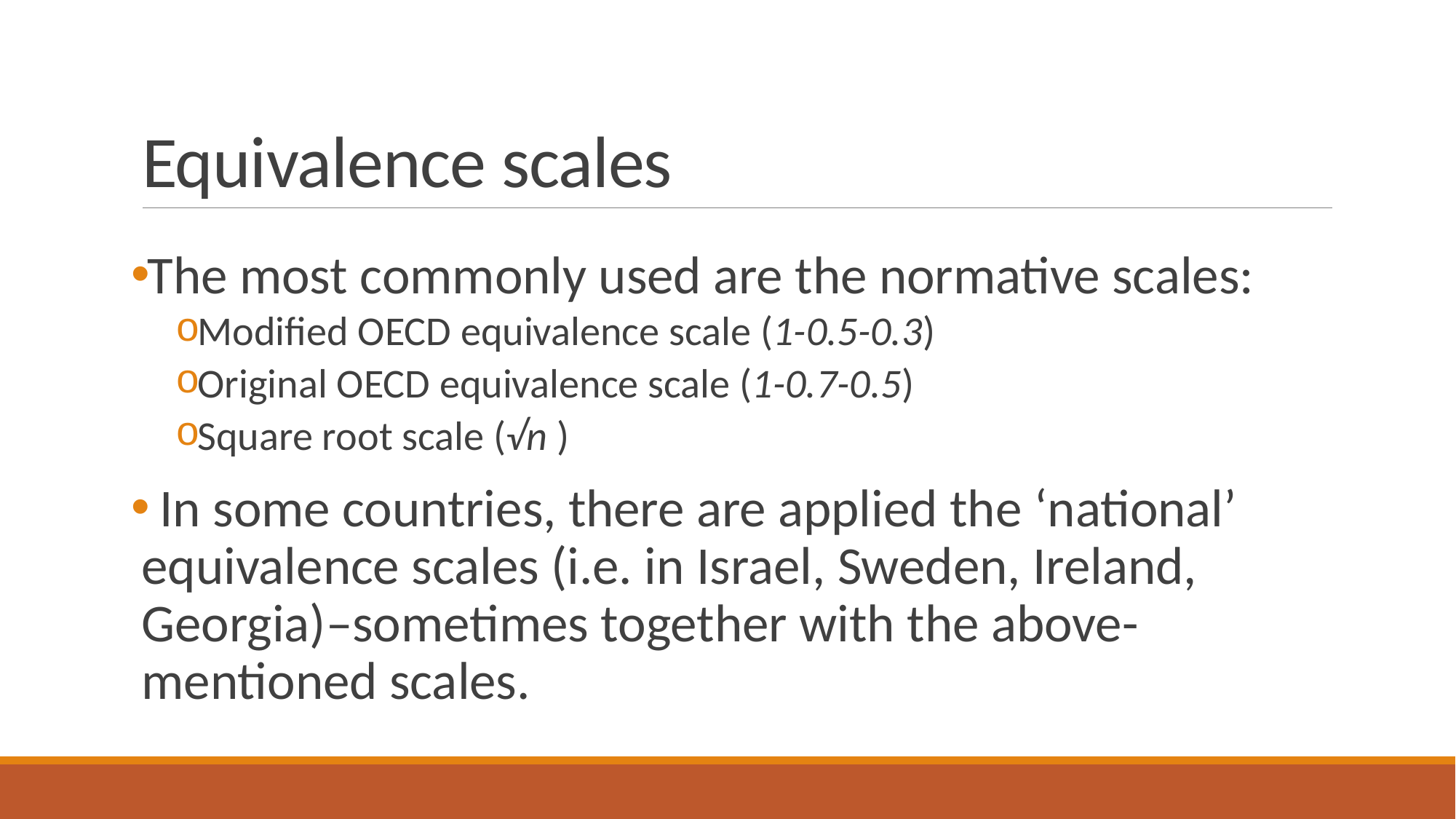

# Equivalence scales
The most commonly used are the normative scales:
Modified OECD equivalence scale (1-0.5-0.3)
Original OECD equivalence scale (1-0.7-0.5)
Square root scale (√n )
 In some countries, there are applied the ‘national’ equivalence scales (i.e. in Israel, Sweden, Ireland, Georgia)–sometimes together with the above-mentioned scales.